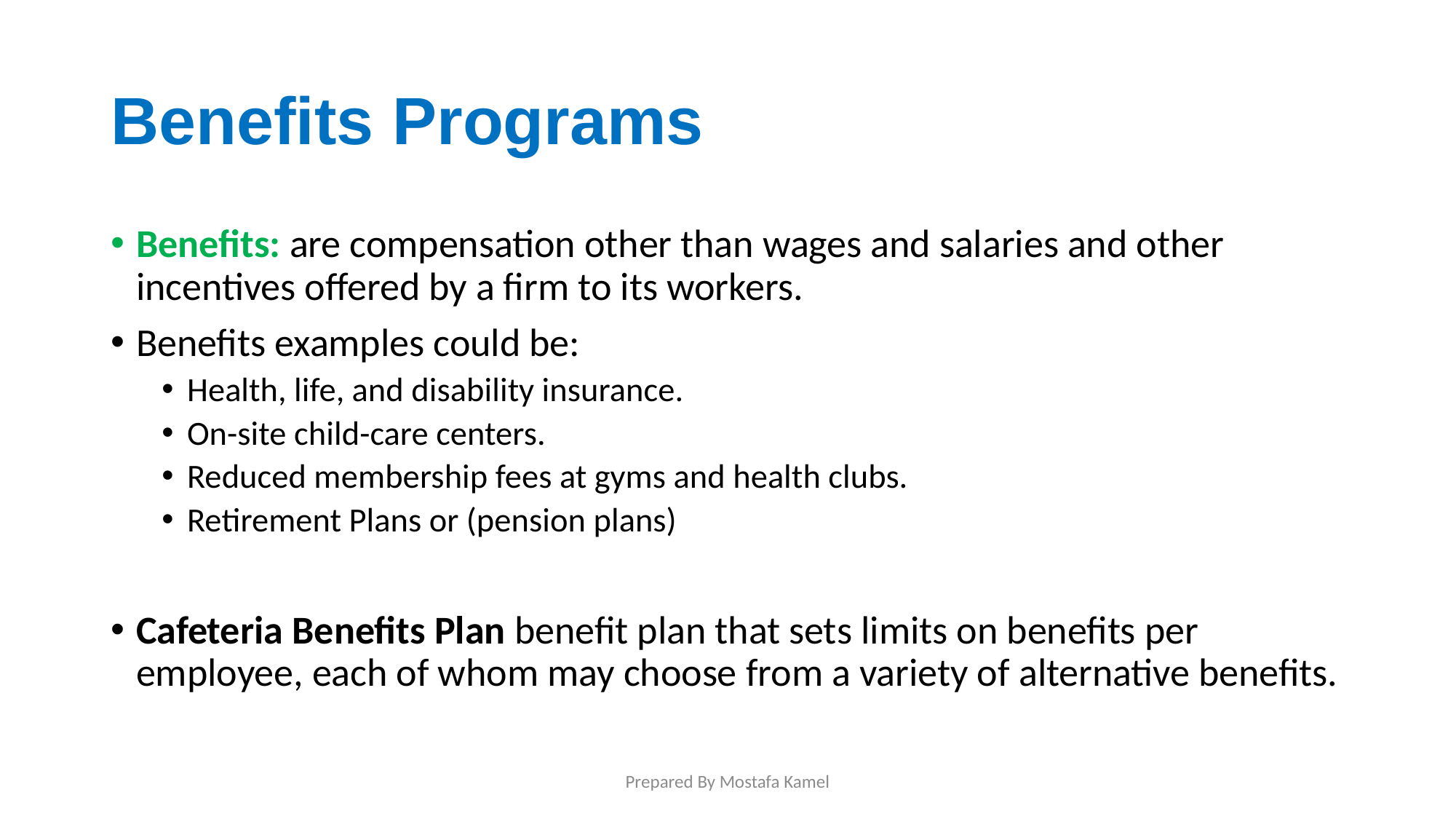

# Benefits Programs
Benefits: are compensation other than wages and salaries and other incentives offered by a firm to its workers.
Benefits examples could be:
Health, life, and disability insurance.
On-site child-care centers.
Reduced membership fees at gyms and health clubs.
Retirement Plans or (pension plans)

Cafeteria Benefits Plan benefit plan that sets limits on benefits per employee, each of whom may choose from a variety of alternative benefits.
Prepared By Mostafa Kamel